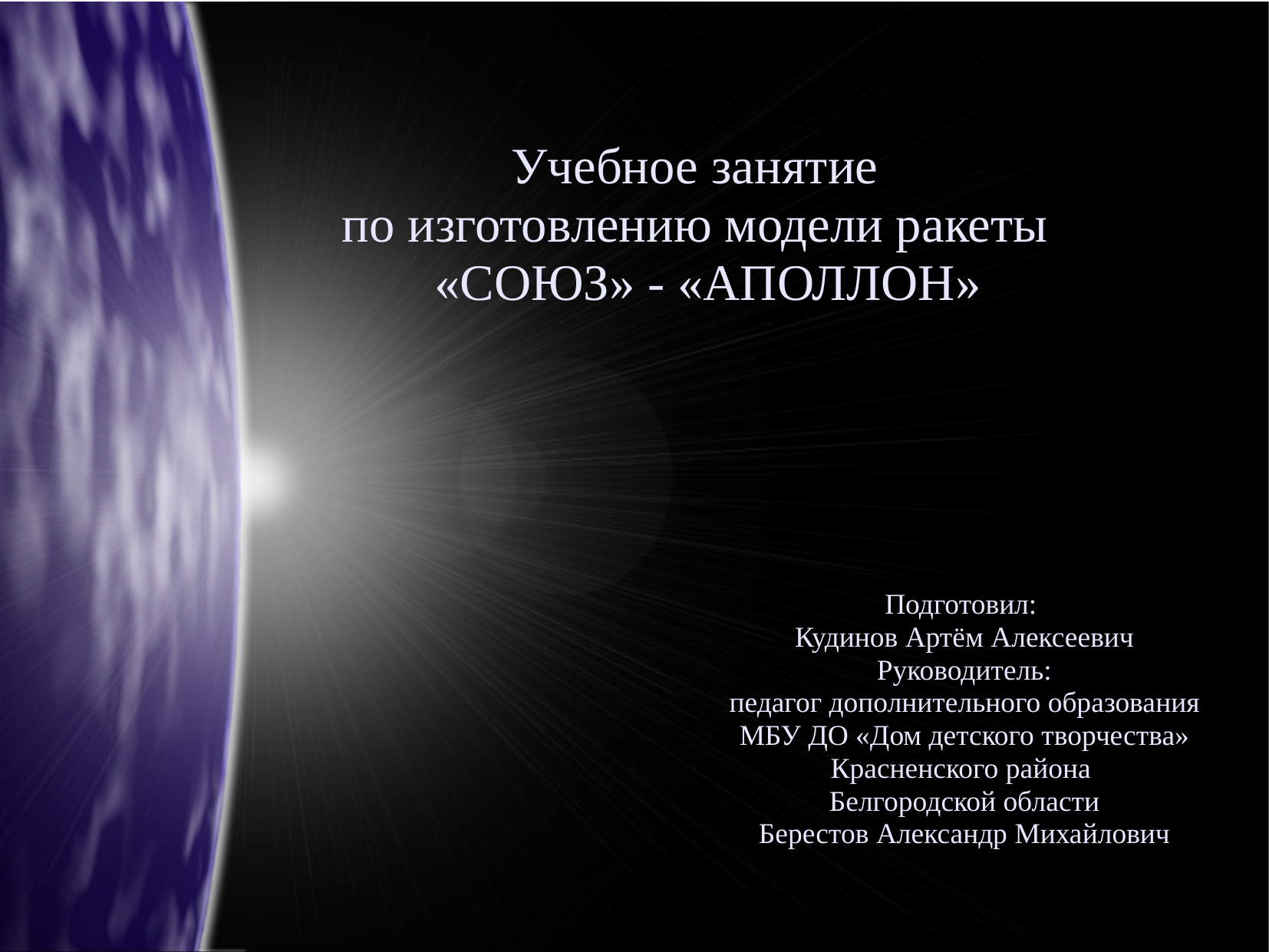

# Учебное занятие по изготовлению модели ракеты «СОЮЗ» - «АПОЛЛОН»
Подготовил:
Кудинов Артём Алексеевич
Руководитель:
педагог дополнительного образования
МБУ ДО «Дом детского творчества»
Красненского района
Белгородской области
Берестов Александр Михайлович